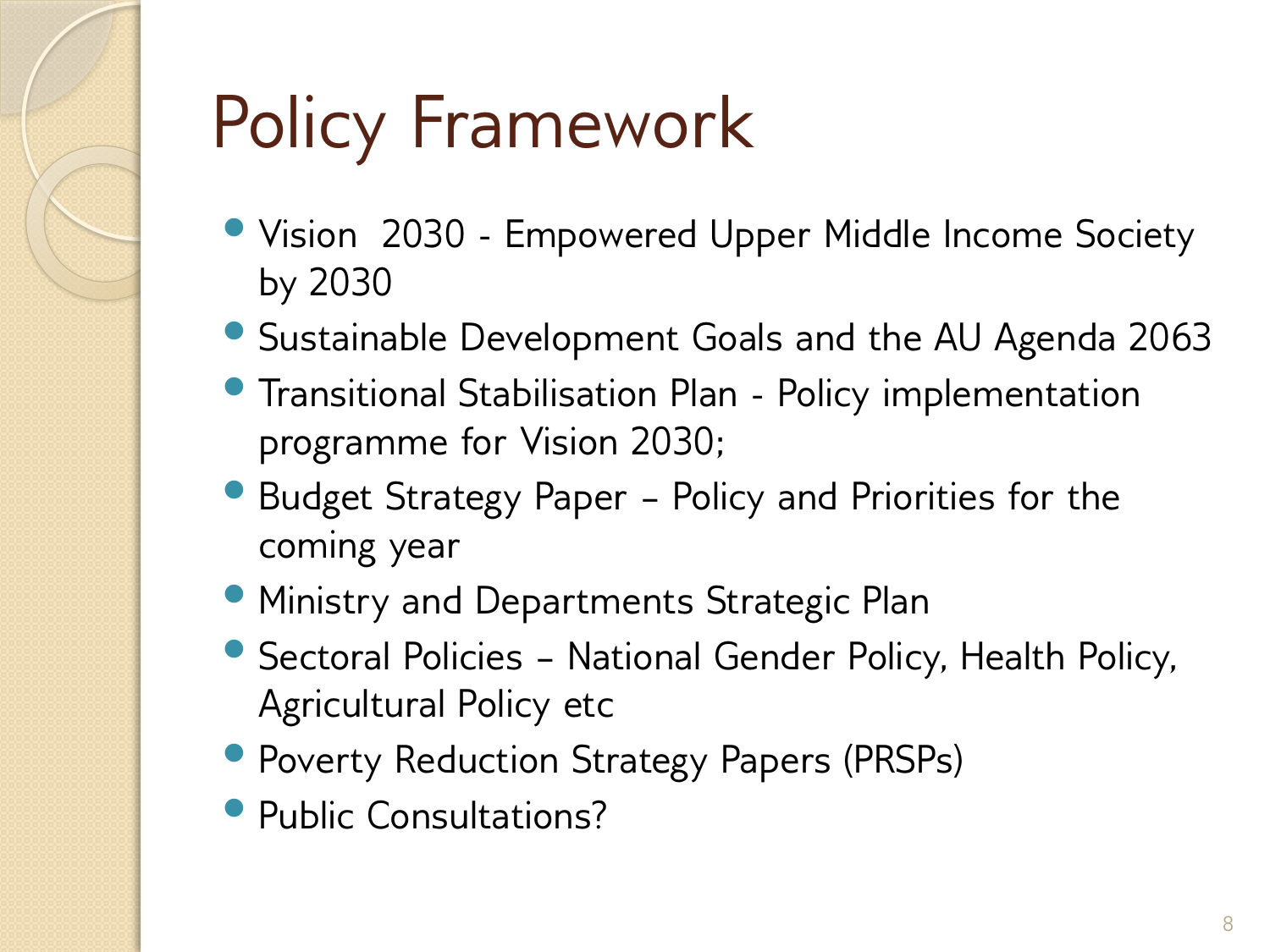

# Policy Framework
Vision  2030 - Empowered Upper Middle Income Society by 2030
Sustainable Development Goals and the AU Agenda 2063
Transitional Stabilisation Plan - Policy implementation programme for Vision 2030;
Budget Strategy Paper – Policy and Priorities for the coming year
Ministry and Departments Strategic Plan
Sectoral Policies – National Gender Policy, Health Policy, Agricultural Policy etc
Poverty Reduction Strategy Papers (PRSPs)
Public Consultations?

8